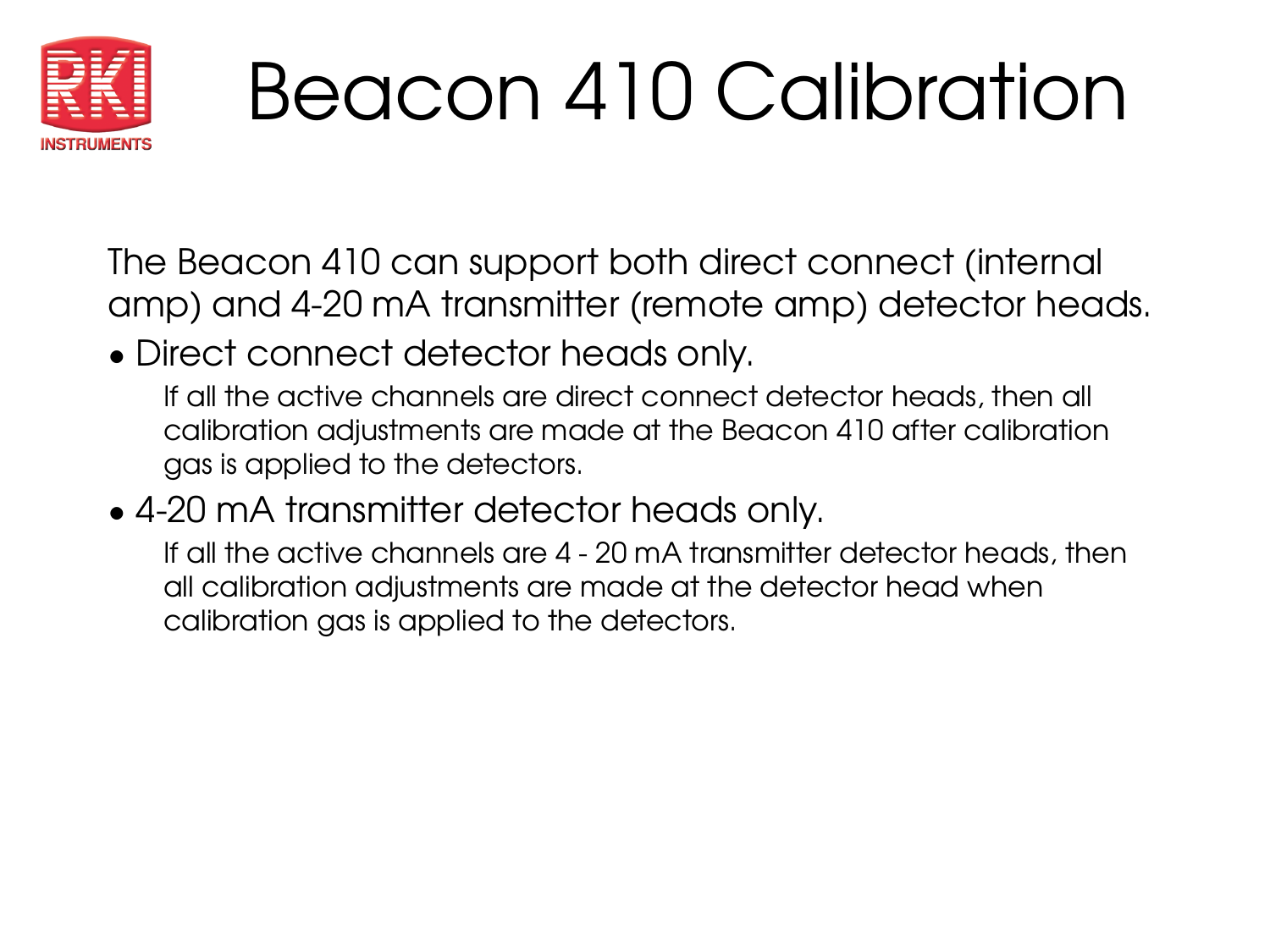

# Beacon 410 Calibration
The Beacon 410 can support both direct connect (internal amp) and 4-20 mA transmitter (remote amp) detector heads.
• Direct connect detector heads only.
If all the active channels are direct connect detector heads, then all calibration adjustments are made at the Beacon 410 after calibration gas is applied to the detectors.
• 4-20 mA transmitter detector heads only.
If all the active channels are 4 - 20 mA transmitter detector heads, then all calibration adjustments are made at the detector head when calibration gas is applied to the detectors.